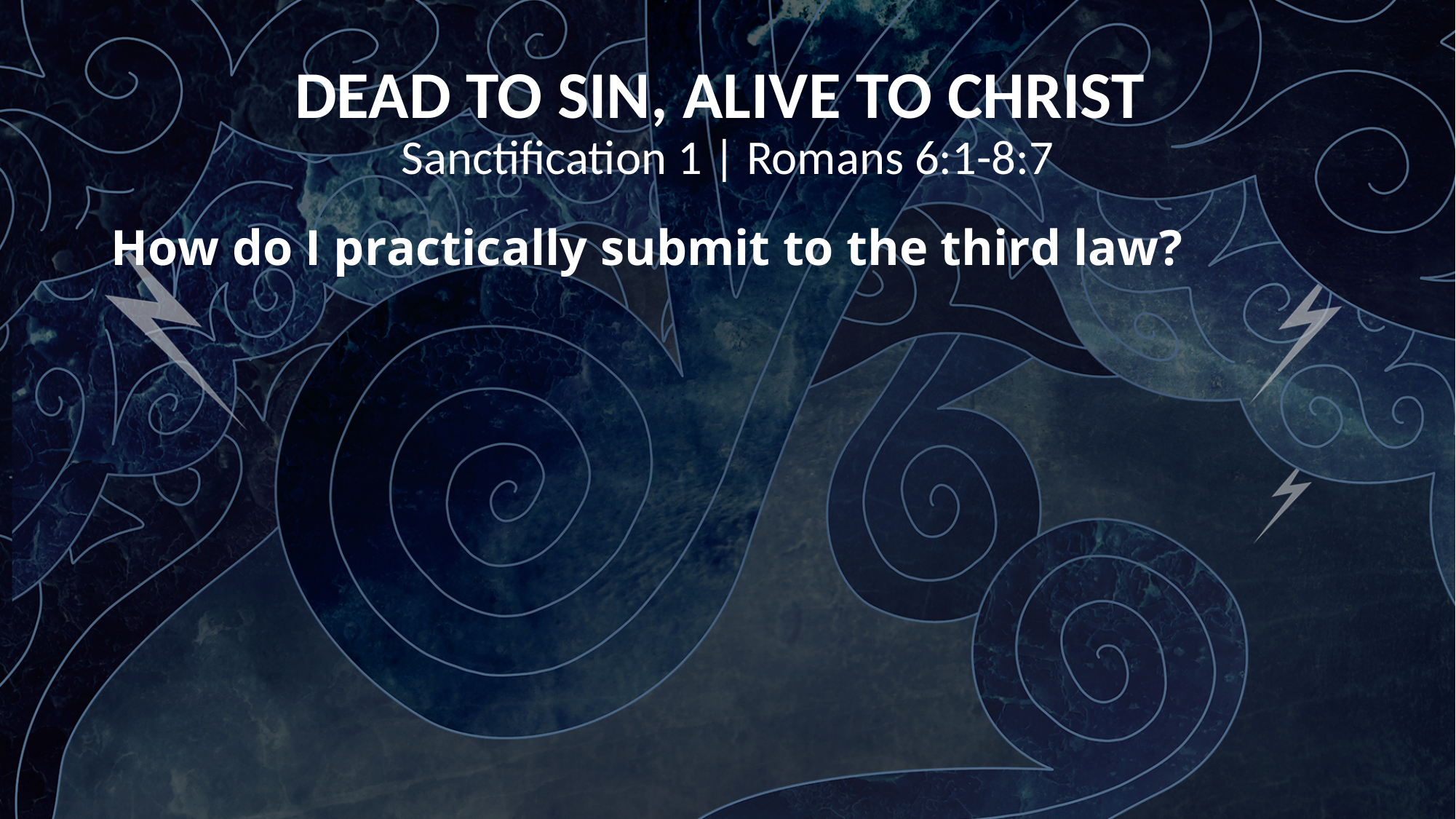

DEAD TO SIN, ALIVE TO CHRIST
Sanctification 1 | Romans 6:1-8:7
How do I practically submit to the third law?